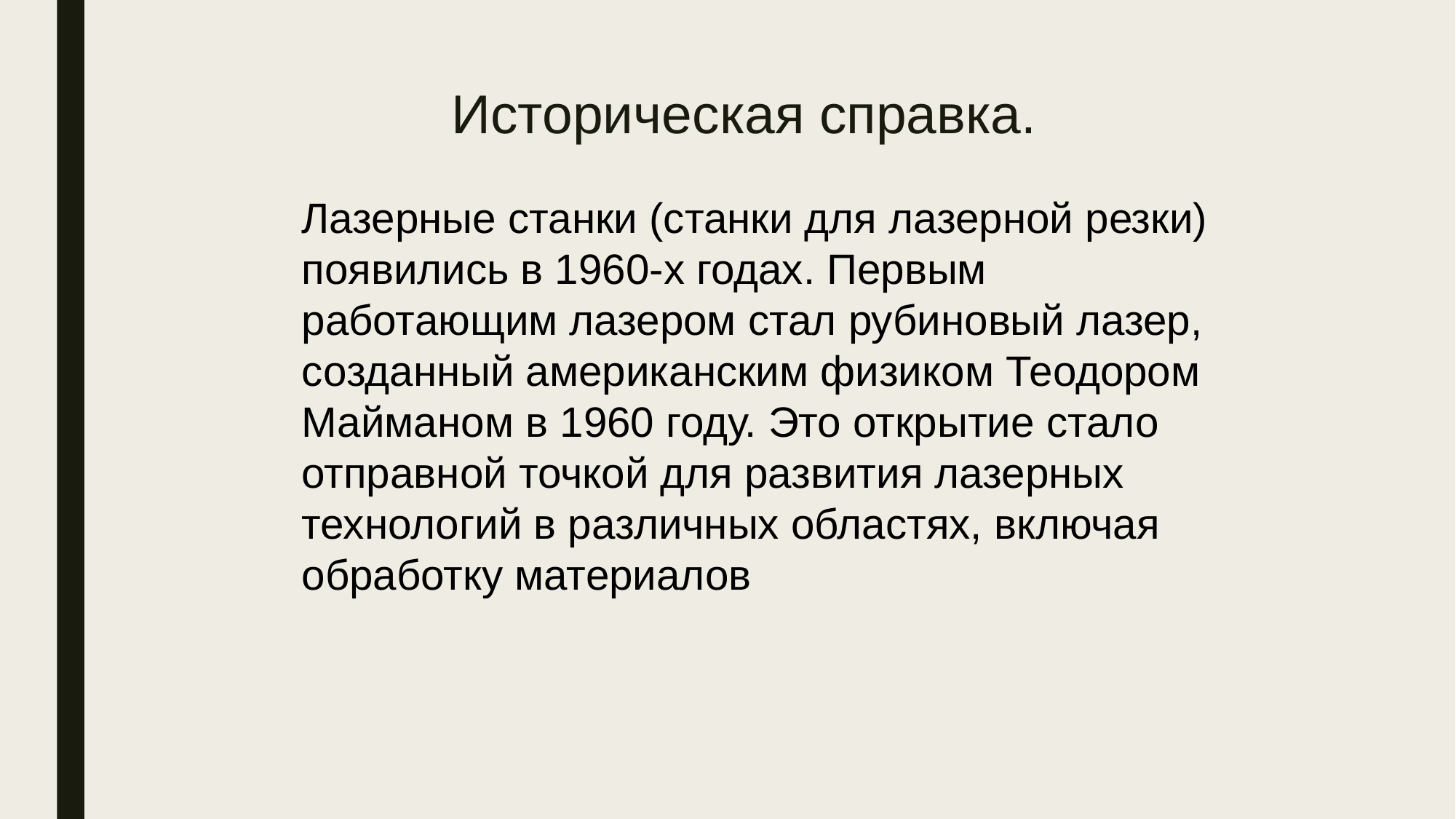

# Историческая справка.
Лазерные станки (станки для лазерной резки) появились в 1960-х годах. Первым работающим лазером стал рубиновый лазер, созданный американским физиком Теодором Майманом в 1960 году. Это открытие стало отправной точкой для развития лазерных технологий в различных областях, включая обработку материалов